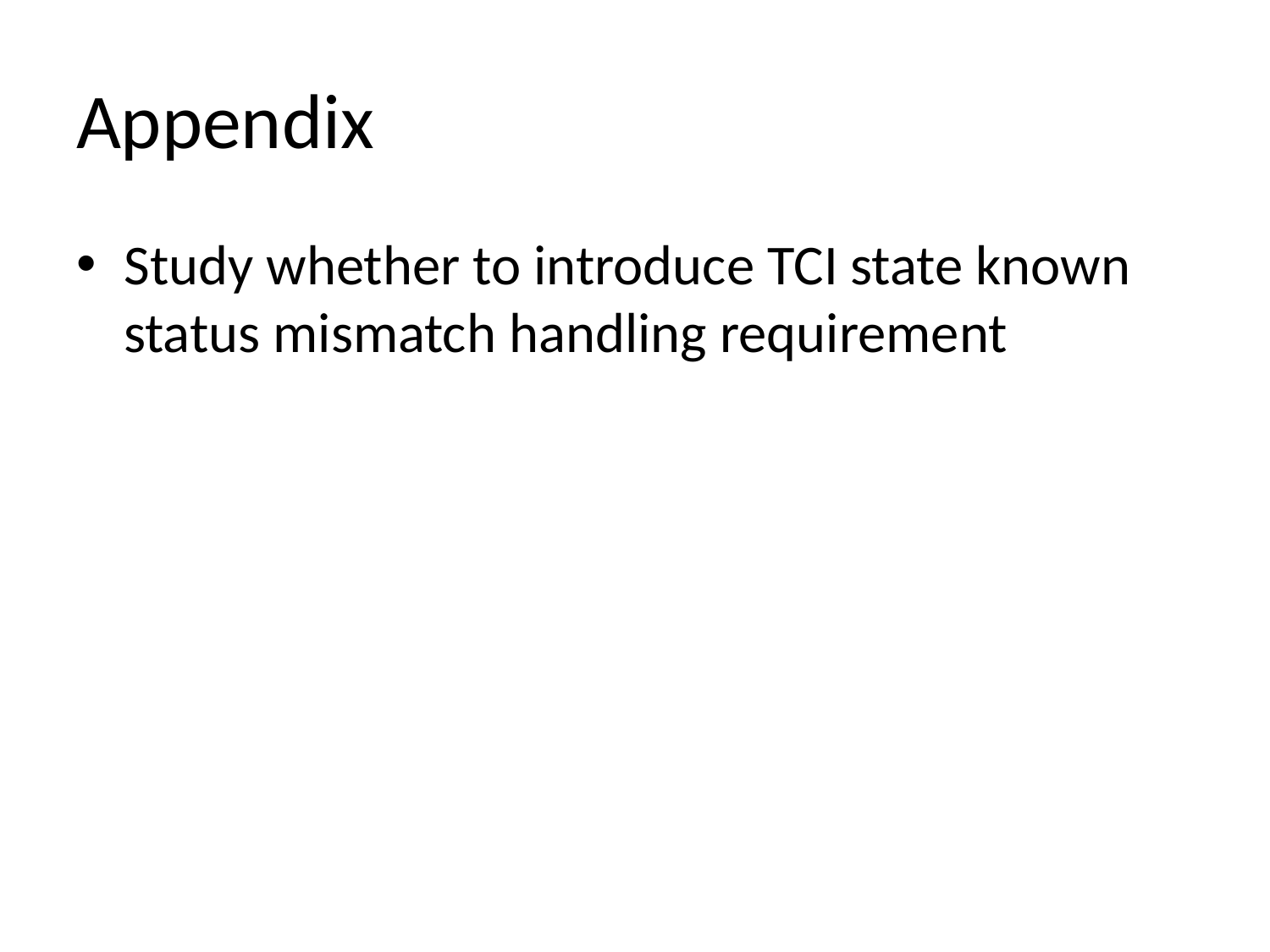

# Appendix
Study whether to introduce TCI state known status mismatch handling requirement